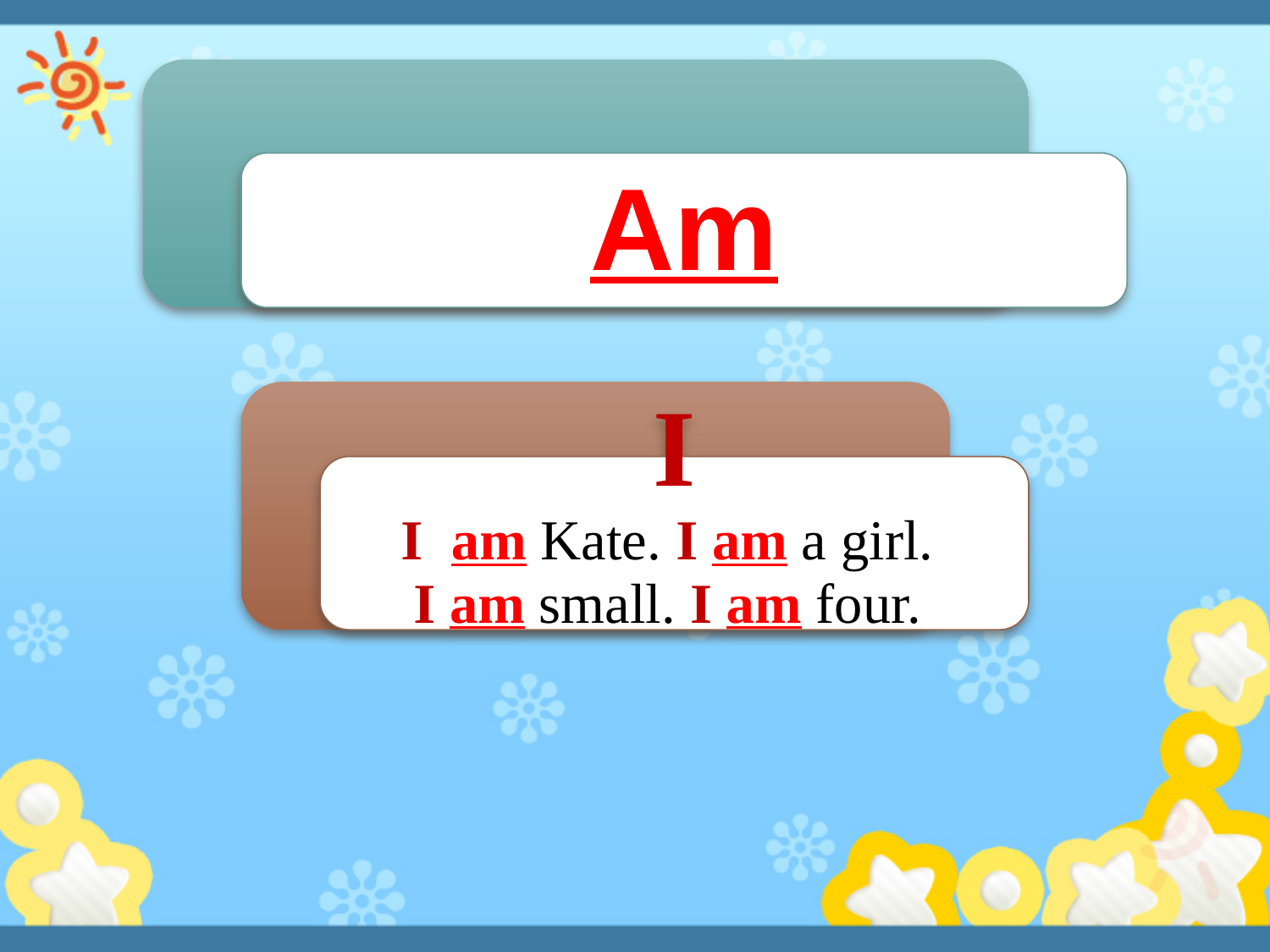

Am
I
I  am Kate. I am a girl.
I am small. I am four.